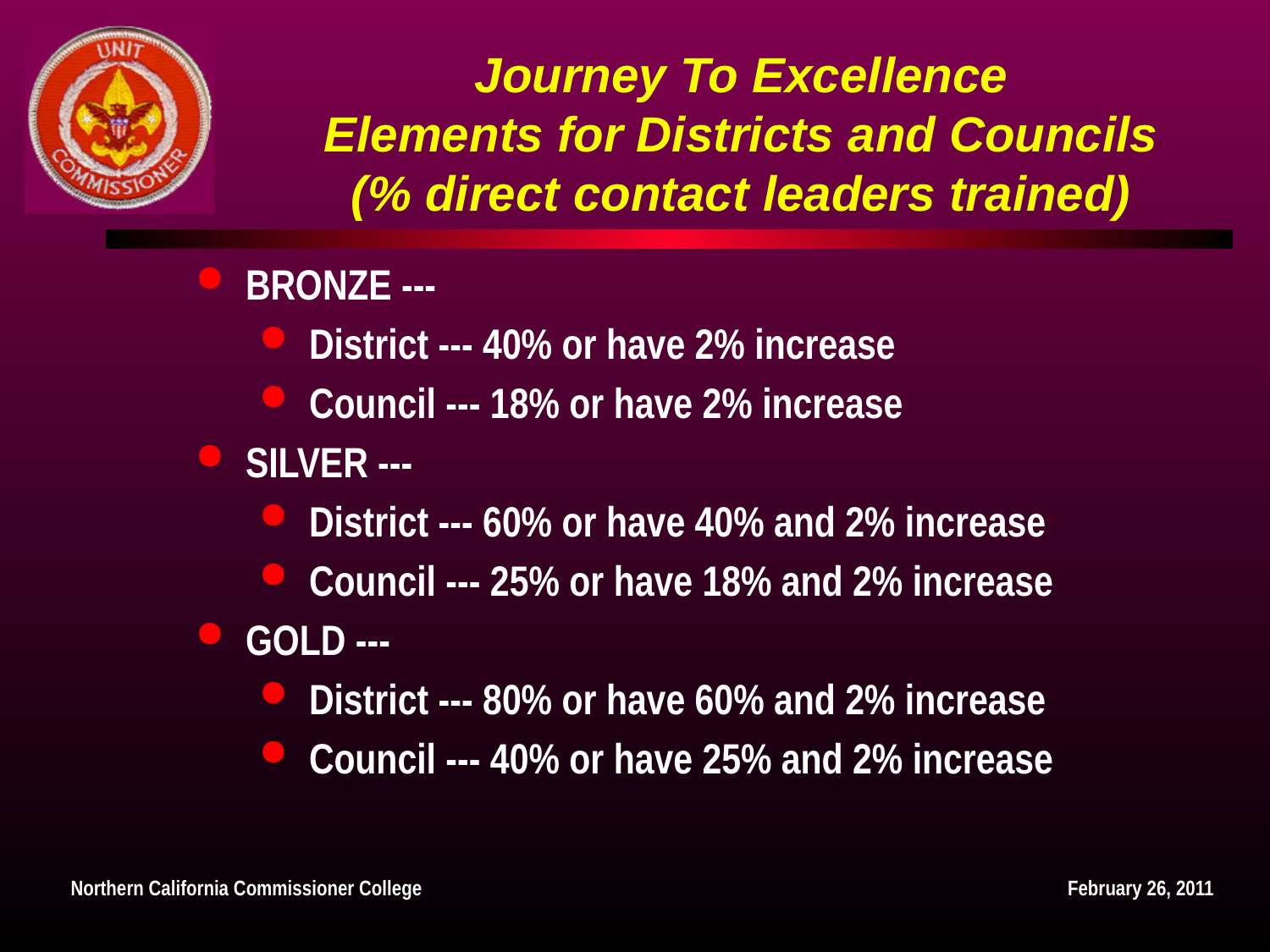

# Journey To Excellence Elements for Districts and Councils (% direct contact leaders trained)
BRONZE ---
District --- 40% or have 2% increase
Council --- 18% or have 2% increase
SILVER ---
District --- 60% or have 40% and 2% increase
Council --- 25% or have 18% and 2% increase
GOLD ---
District --- 80% or have 60% and 2% increase
Council --- 40% or have 25% and 2% increase